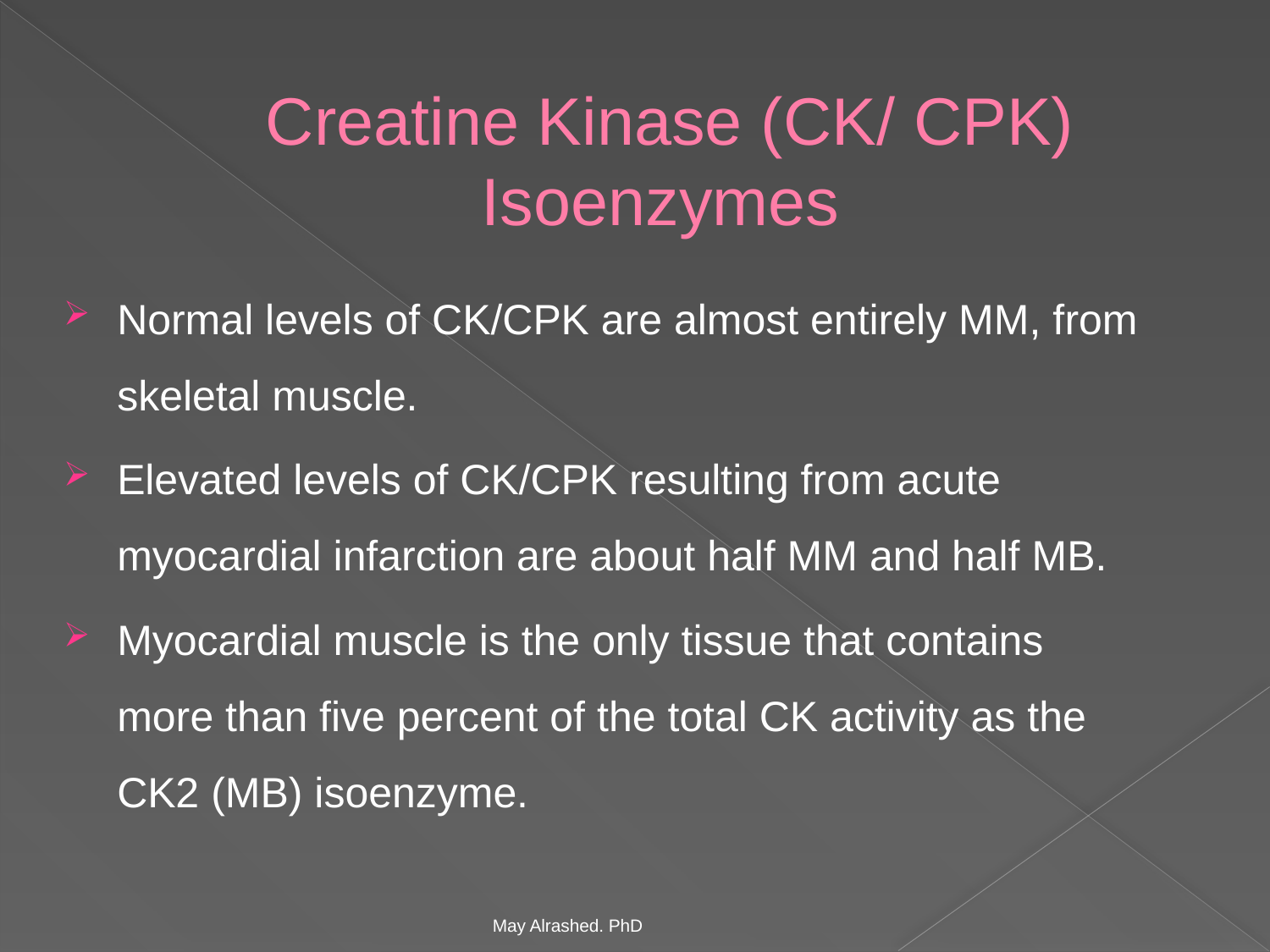

# Creatine Kinase (CK/ CPK) Isoenzymes

Normal levels of CK/CPK are almost entirely MM, from skeletal muscle.
Elevated levels of CK/CPK resulting from acute myocardial infarction are about half MM and half MB.
Myocardial muscle is the only tissue that contains more than five percent of the total CK activity as the CK2 (MB) isoenzyme.

May Alrashed. PhD